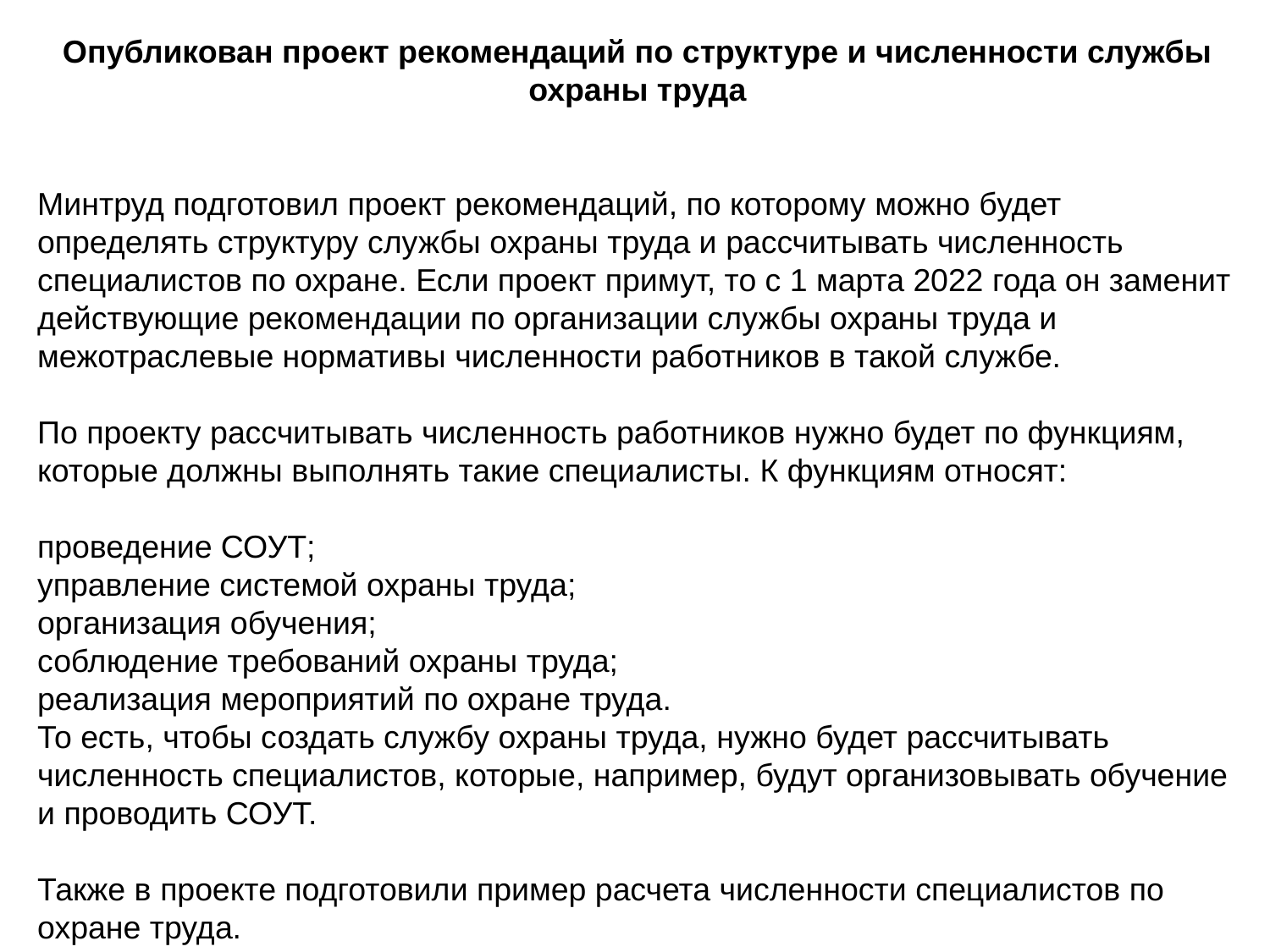

Опубликован проект рекомендаций по структуре и численности службы охраны труда

Минтруд подготовил проект рекомендаций, по которому можно будет определять структуру службы охраны труда и рассчитывать численность специалистов по охране. Если проект примут, то с 1 марта 2022 года он заменит действующие рекомендации по организации службы охраны труда и межотраслевые нормативы численности работников в такой службе.

По проекту рассчитывать численность работников нужно будет по функциям, которые должны выполнять такие специалисты. К функциям относят:

проведение СОУТ;
управление системой охраны труда;
организация обучения;
соблюдение требований охраны труда;
реализация мероприятий по охране труда.
То есть, чтобы создать службу охраны труда, нужно будет рассчитывать численность специалистов, которые, например, будут организовывать обучение и проводить СОУТ.

Также в проекте подготовили пример расчета численности специалистов по охране труда.